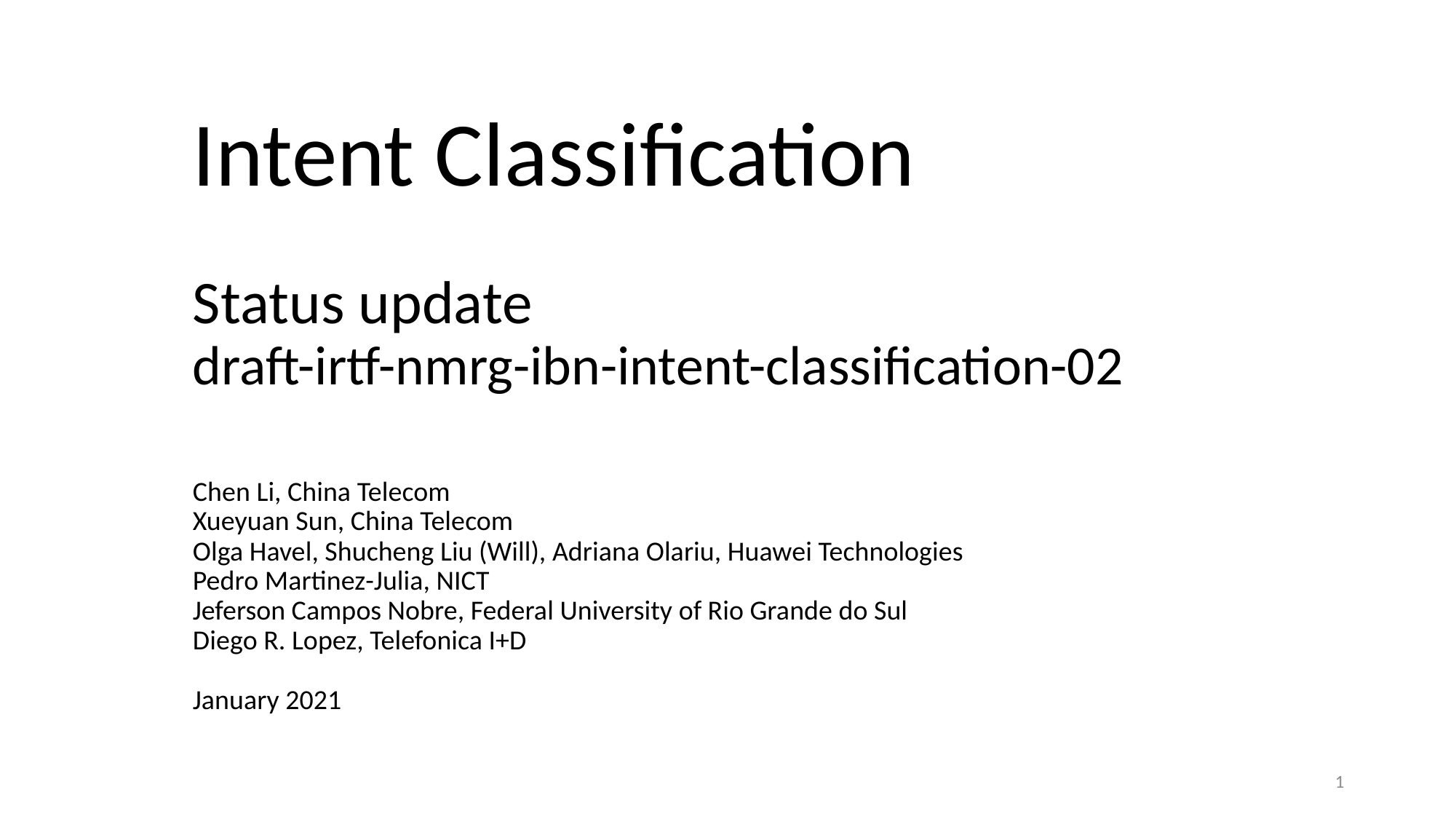

# Intent Classification Status update draft-irtf-nmrg-ibn-intent-classification-02 Chen Li, China Telecom Xueyuan Sun, China Telecom Olga Havel, Shucheng Liu (Will), Adriana Olariu, Huawei Technologies Pedro Martinez-Julia, NICT Jeferson Campos Nobre, Federal University of Rio Grande do Sul Diego R. Lopez, Telefonica I+D January 2021
1